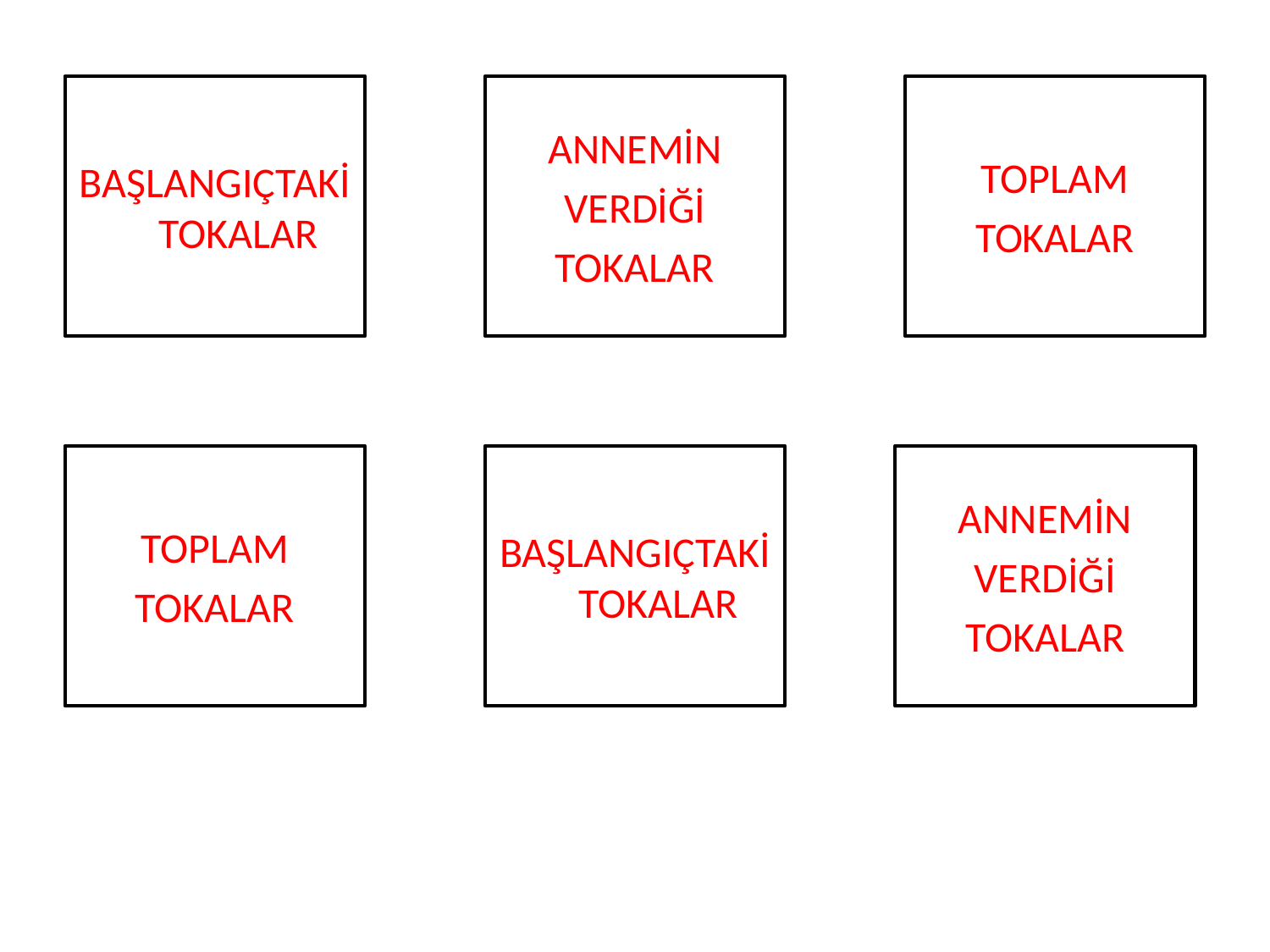

BAŞLANGIÇTAKİ TOKALAR
ANNEMİN
VERDİĞİ
TOKALAR
TOPLAM
TOKALAR
TOPLAM
TOKALAR
BAŞLANGIÇTAKİ TOKALAR
ANNEMİN
VERDİĞİ
TOKALAR